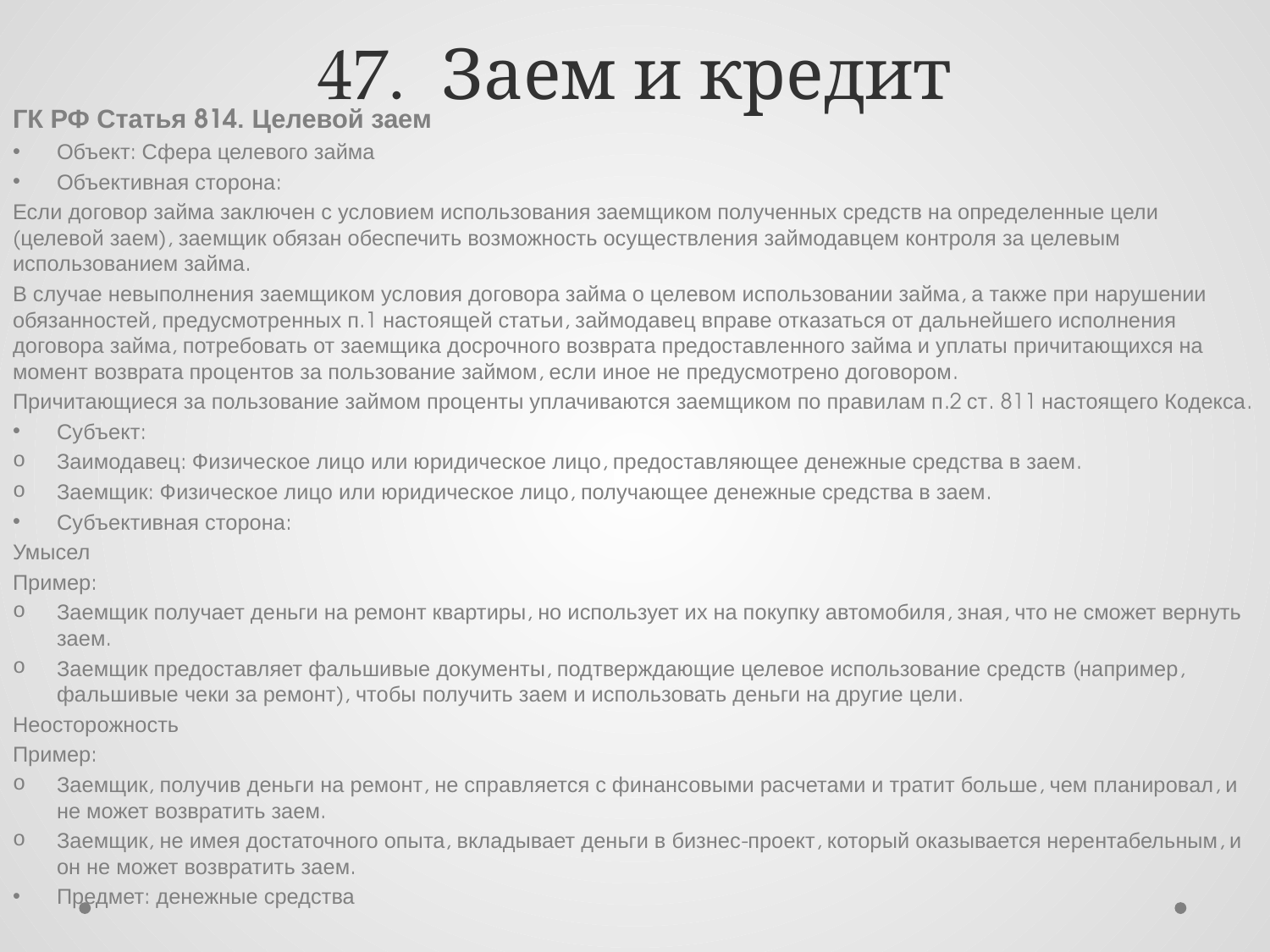

# 47.  Заем и кредит
ГК РФ Статья 814. Целевой заем
Объект: Сфера целевого займа
Объективная сторона:
Если договор займа заключен с условием использования заемщиком полученных средств на определенные цели (целевой заем), заемщик обязан обеспечить возможность осуществления займодавцем контроля за целевым использованием займа.
В случае невыполнения заемщиком условия договора займа о целевом использовании займа, а также при нарушении обязанностей, предусмотренных п.1 настоящей статьи, займодавец вправе отказаться от дальнейшего исполнения договора займа, потребовать от заемщика досрочного возврата предоставленного займа и уплаты причитающихся на момент возврата процентов за пользование займом, если иное не предусмотрено договором.
Причитающиеся за пользование займом проценты уплачиваются заемщиком по правилам п.2 ст. 811 настоящего Кодекса.
Субъект:
Заимодавец: Физическое лицо или юридическое лицо, предоставляющее денежные средства в заем.
Заемщик: Физическое лицо или юридическое лицо, получающее денежные средства в заем.
Субъективная сторона:
Умысел
Пример:
Заемщик получает деньги на ремонт квартиры, но использует их на покупку автомобиля, зная, что не сможет вернуть заем.
Заемщик предоставляет фальшивые документы, подтверждающие целевое использование средств (например, фальшивые чеки за ремонт), чтобы получить заем и использовать деньги на другие цели.
Неосторожность
Пример:
Заемщик, получив деньги на ремонт, не справляется с финансовыми расчетами и тратит больше, чем планировал, и не может возвратить заем.
Заемщик, не имея достаточного опыта, вкладывает деньги в бизнес-проект, который оказывается нерентабельным, и он не может возвратить заем.
Предмет: денежные средства